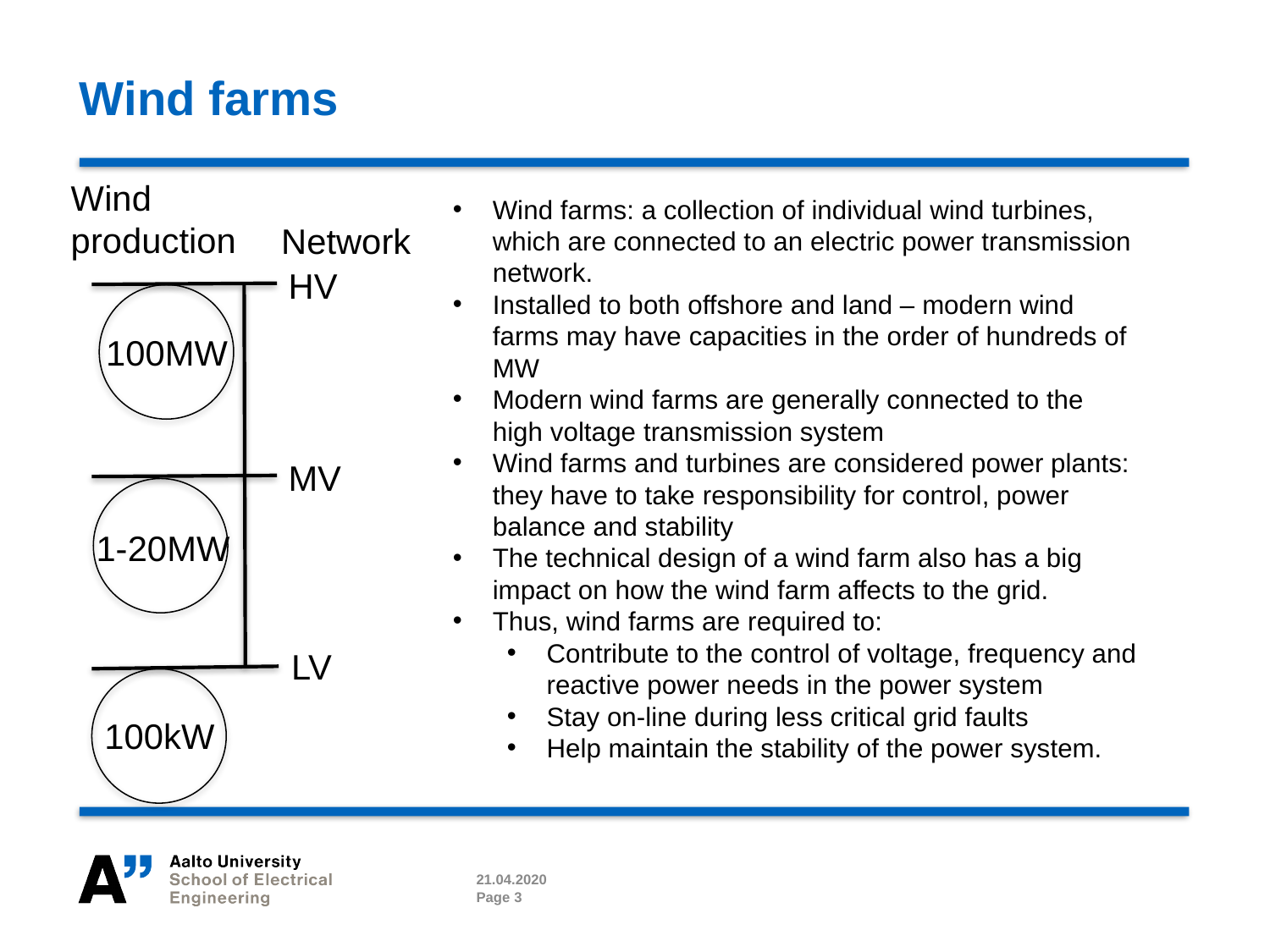

# Wind farms
Wind production

Wind farms: a collection of individual wind turbines, which are connected to an electric power transmission network.
Installed to both offshore and land – modern wind farms may have capacities in the order of hundreds of MW
Modern wind farms are generally connected to the high voltage transmission system
Wind farms and turbines are considered power plants: they have to take responsibility for control, power balance and stability
The technical design of a wind farm also has a big impact on how the wind farm affects to the grid.
Thus, wind farms are required to:
Contribute to the control of voltage, frequency and reactive power needs in the power system
Stay on-line during less critical grid faults
Help maintain the stability of the power system.
Network
HV

100MW
MV

1-20MW
LV

 100kW

21.04.2020
Page 3